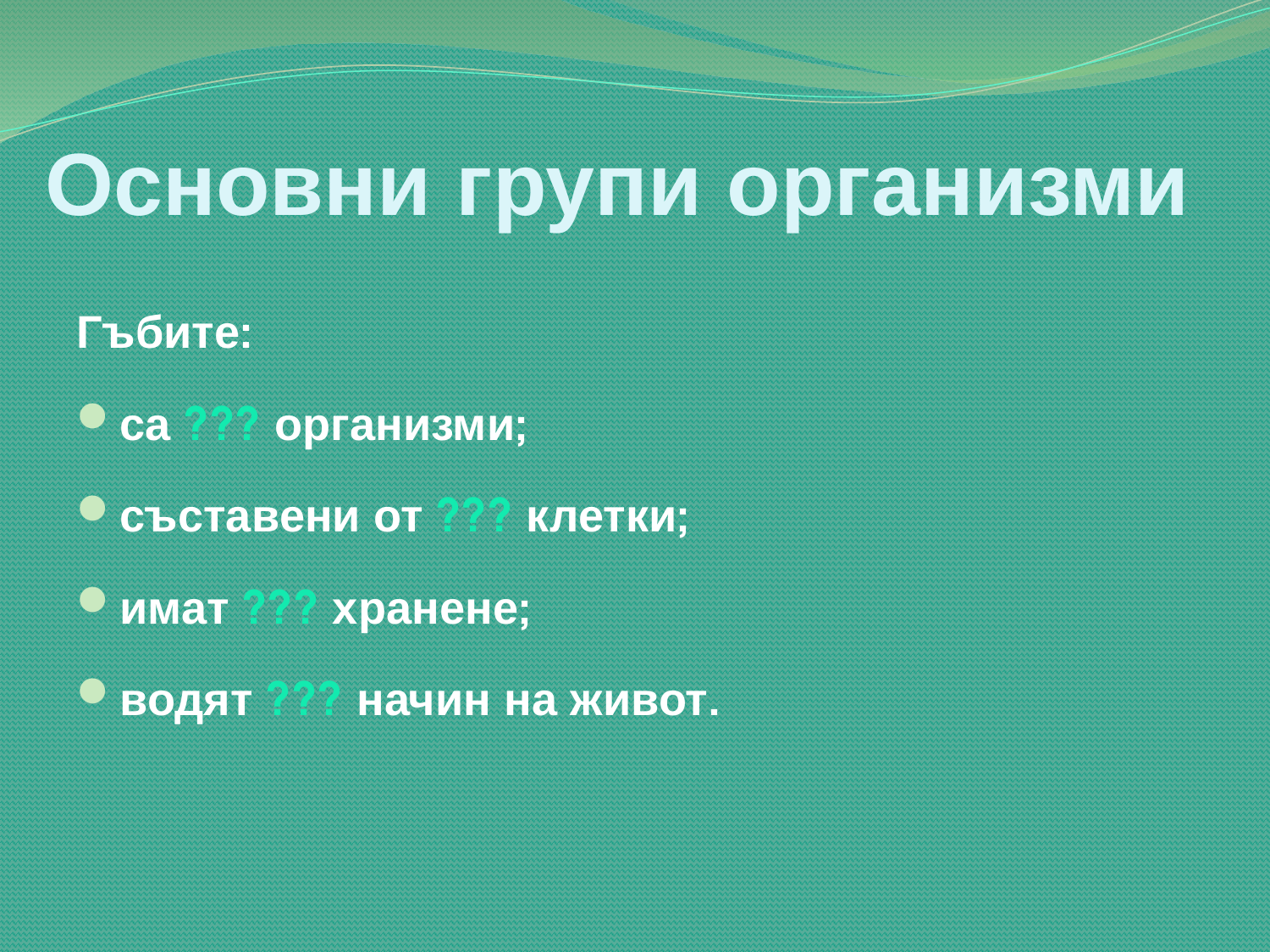

# Основни групи организми
Гъбите:
са ??? организми;
съставени от ??? клетки;
имат ??? хранене;
водят ??? начин на живот.